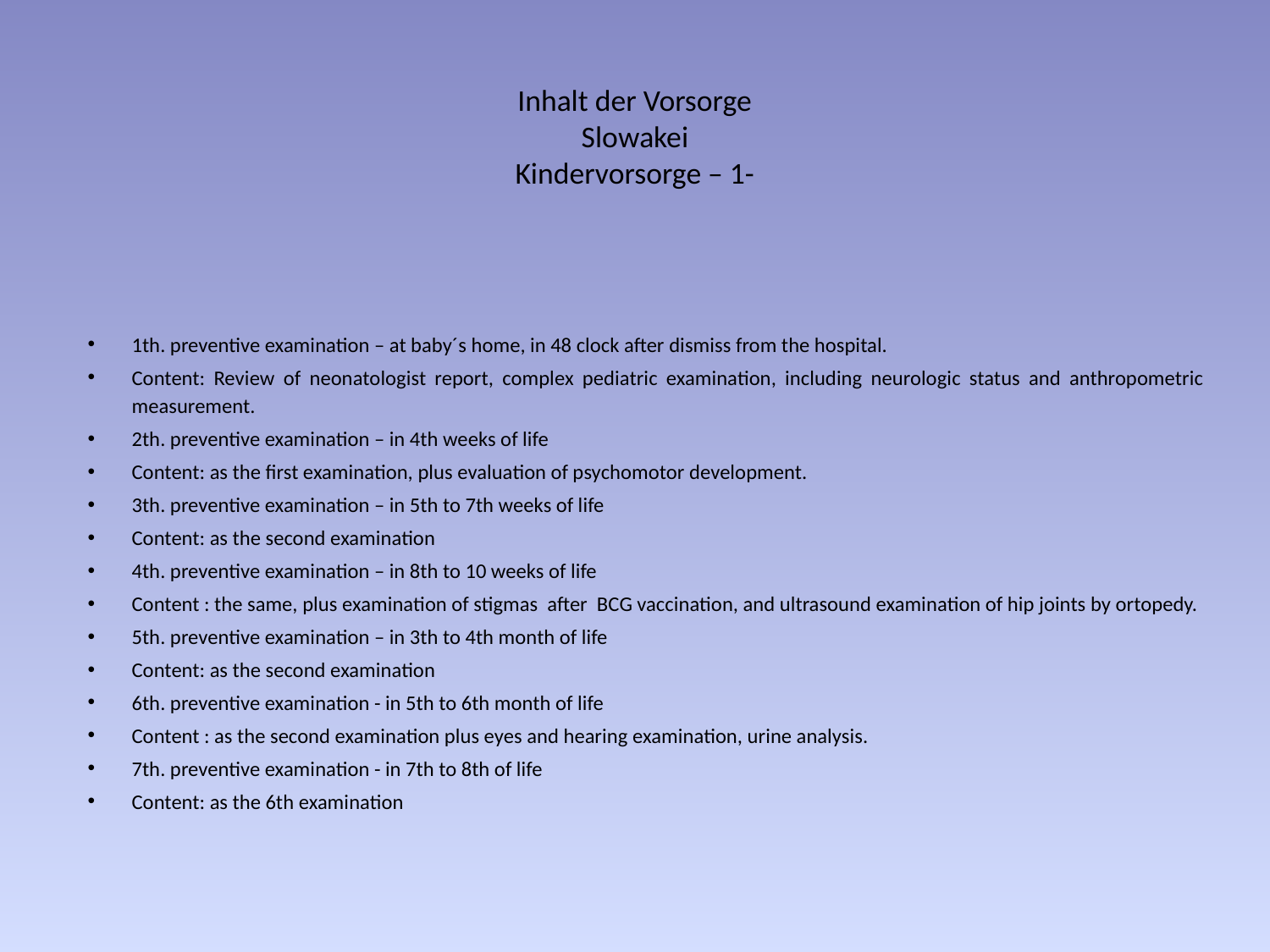

# Inhalt der Vorsorge Slowakei Kindervorsorge – 1-

1th. preventive examination – at baby´s home, in 48 clock after dismiss from the hospital.
Content: Review of neonatologist report, complex pediatric examination, including neurologic status and anthropometric measurement.
2th. preventive examination – in 4th weeks of life
Content: as the first examination, plus evaluation of psychomotor development.
3th. preventive examination – in 5th to 7th weeks of life
Content: as the second examination
4th. preventive examination – in 8th to 10 weeks of life
Content : the same, plus examination of stigmas  after  BCG vaccination, and ultrasound examination of hip joints by ortopedy.
5th. preventive examination – in 3th to 4th month of life
Content: as the second examination
6th. preventive examination - in 5th to 6th month of life
Content : as the second examination plus eyes and hearing examination, urine analysis.
7th. preventive examination - in 7th to 8th of life
Content: as the 6th examination